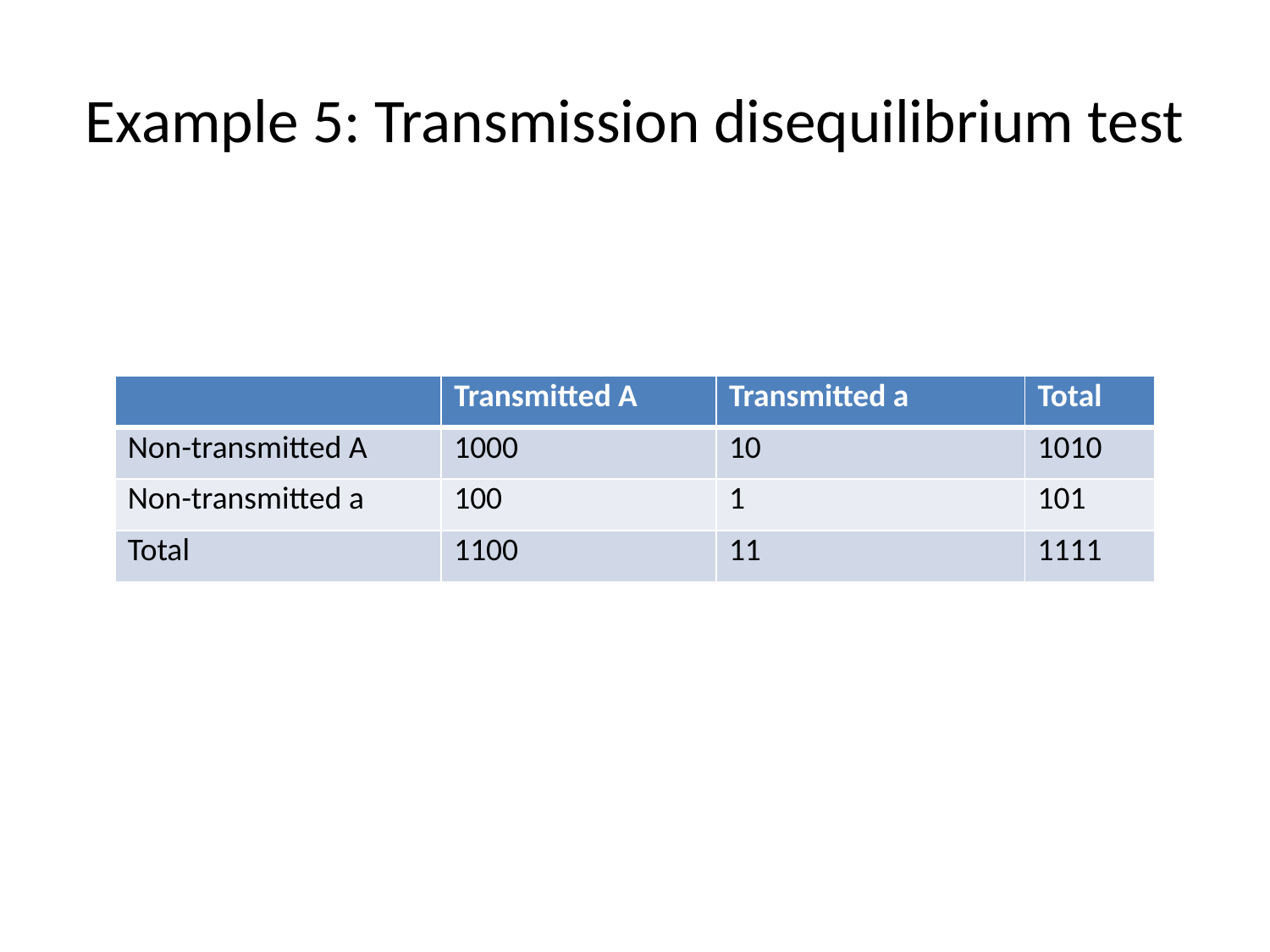

# Example 5: Transmission disequilibrium test

|  | Transmitted A | Transmitted a | Total |
| --- | --- | --- | --- |
| Non-transmitted A | 1000 | 10 | 1010 |
| Non-transmitted a | 100 | 1 | 101 |
| Total | 1100 | 11 | 1111 |